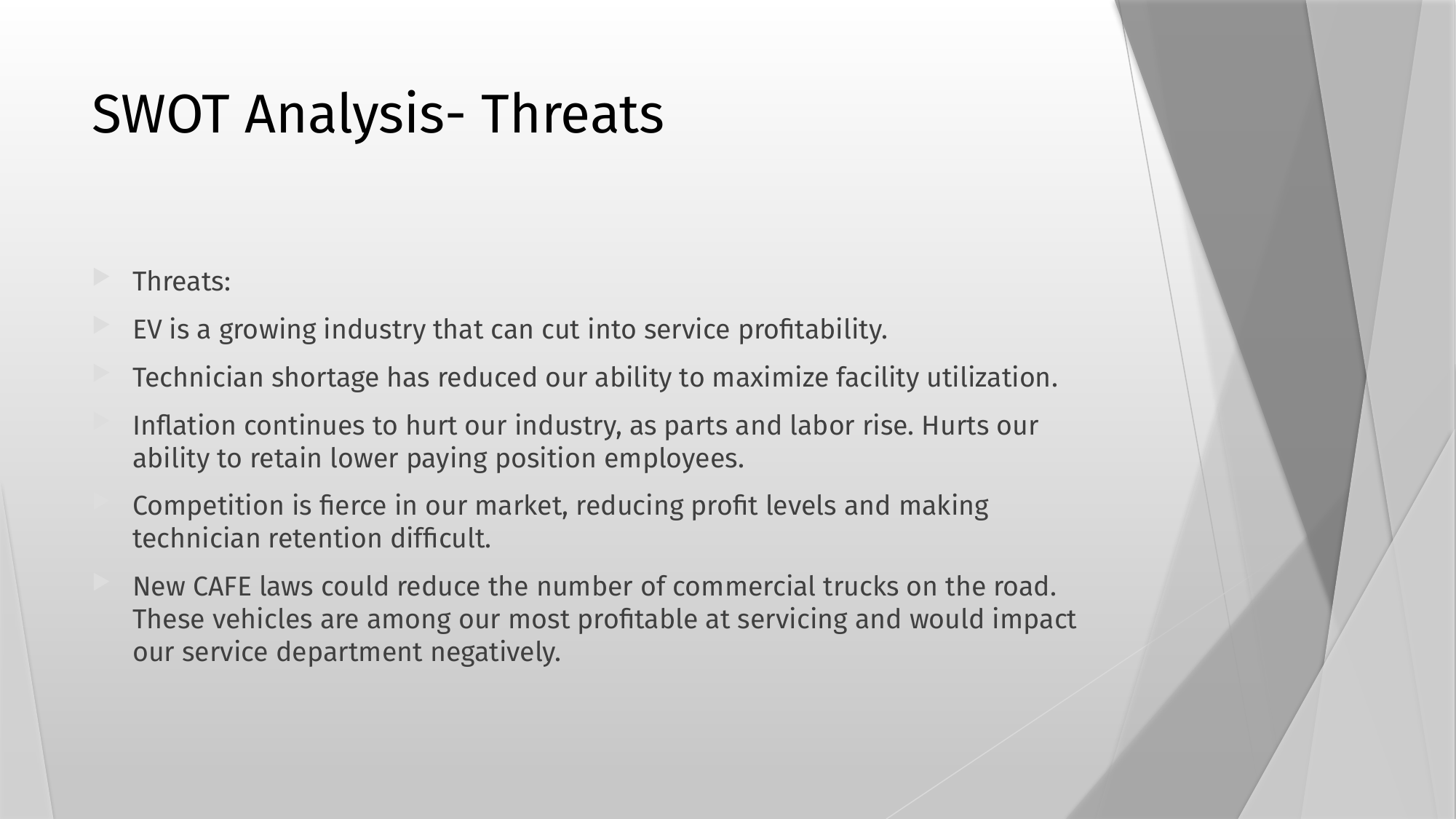

# SWOT Analysis- Threats
Threats:
EV is a growing industry that can cut into service profitability.
Technician shortage has reduced our ability to maximize facility utilization.
Inflation continues to hurt our industry, as parts and labor rise. Hurts our ability to retain lower paying position employees.
Competition is fierce in our market, reducing profit levels and making technician retention difficult.
New CAFE laws could reduce the number of commercial trucks on the road. These vehicles are among our most profitable at servicing and would impact our service department negatively.